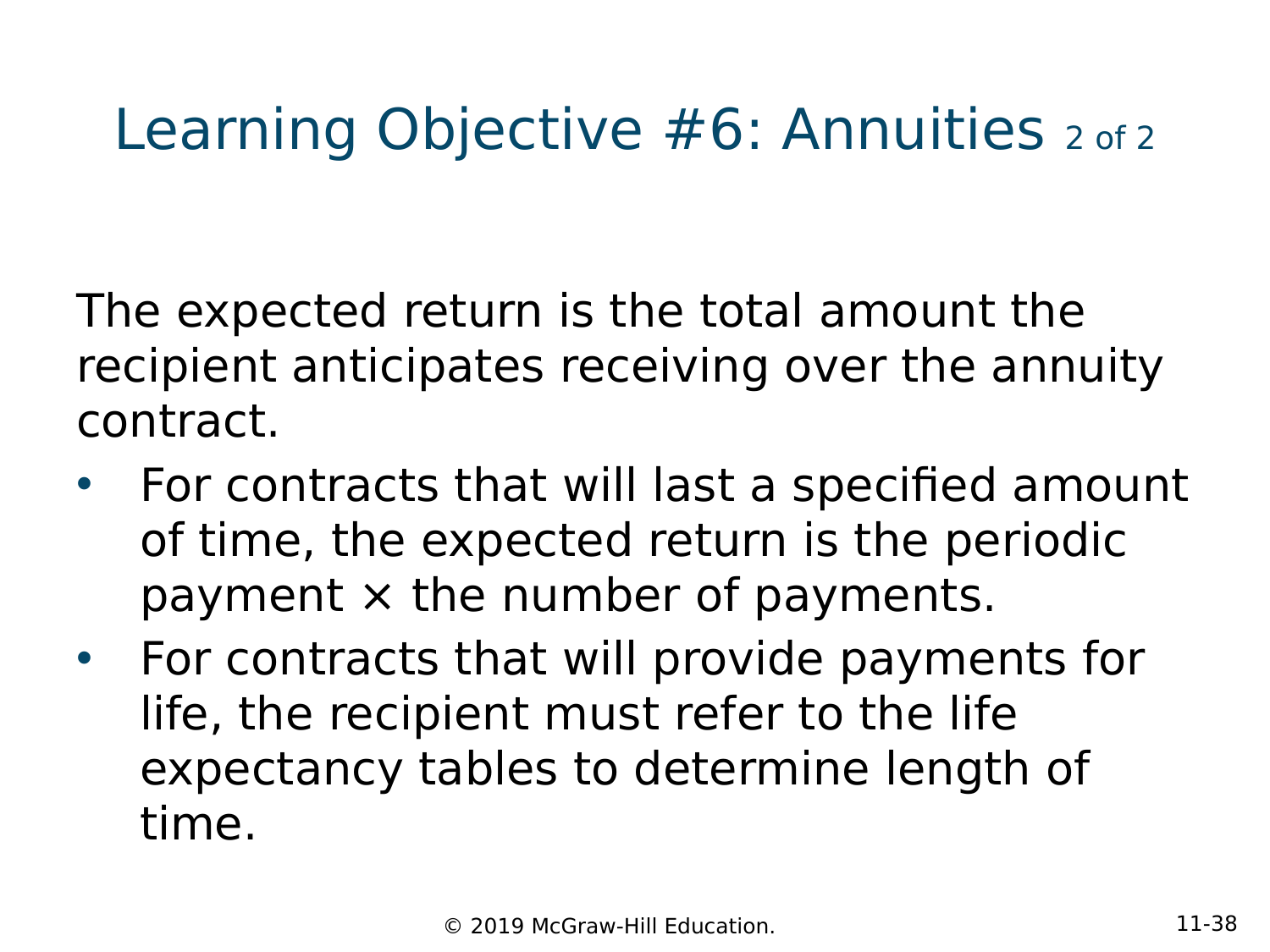

# Learning Objective #6: Annuities 2 of 2
The expected return is the total amount the recipient anticipates receiving over the annuity contract.
For contracts that will last a specified amount of time, the expected return is the periodic payment × the number of payments.
For contracts that will provide payments for life, the recipient must refer to the life expectancy tables to determine length of time.